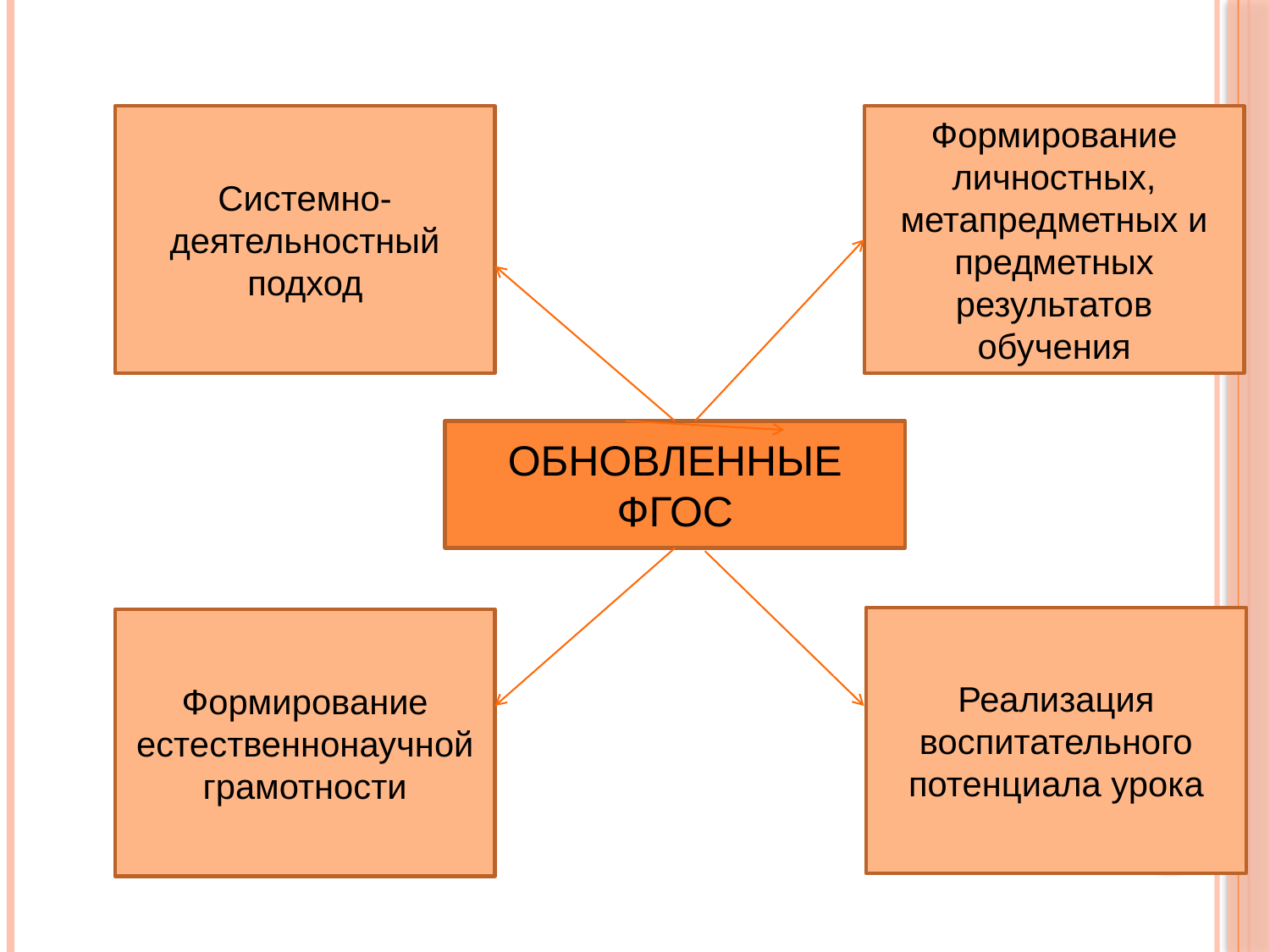

Системно-деятельностный подход
Формирование личностных, метапредметных и предметных результатов обучения
ОБНОВЛЕННЫЕ ФГОС
Реализация воспитательного потенциала урока
Формирование естественнонаучной грамотности